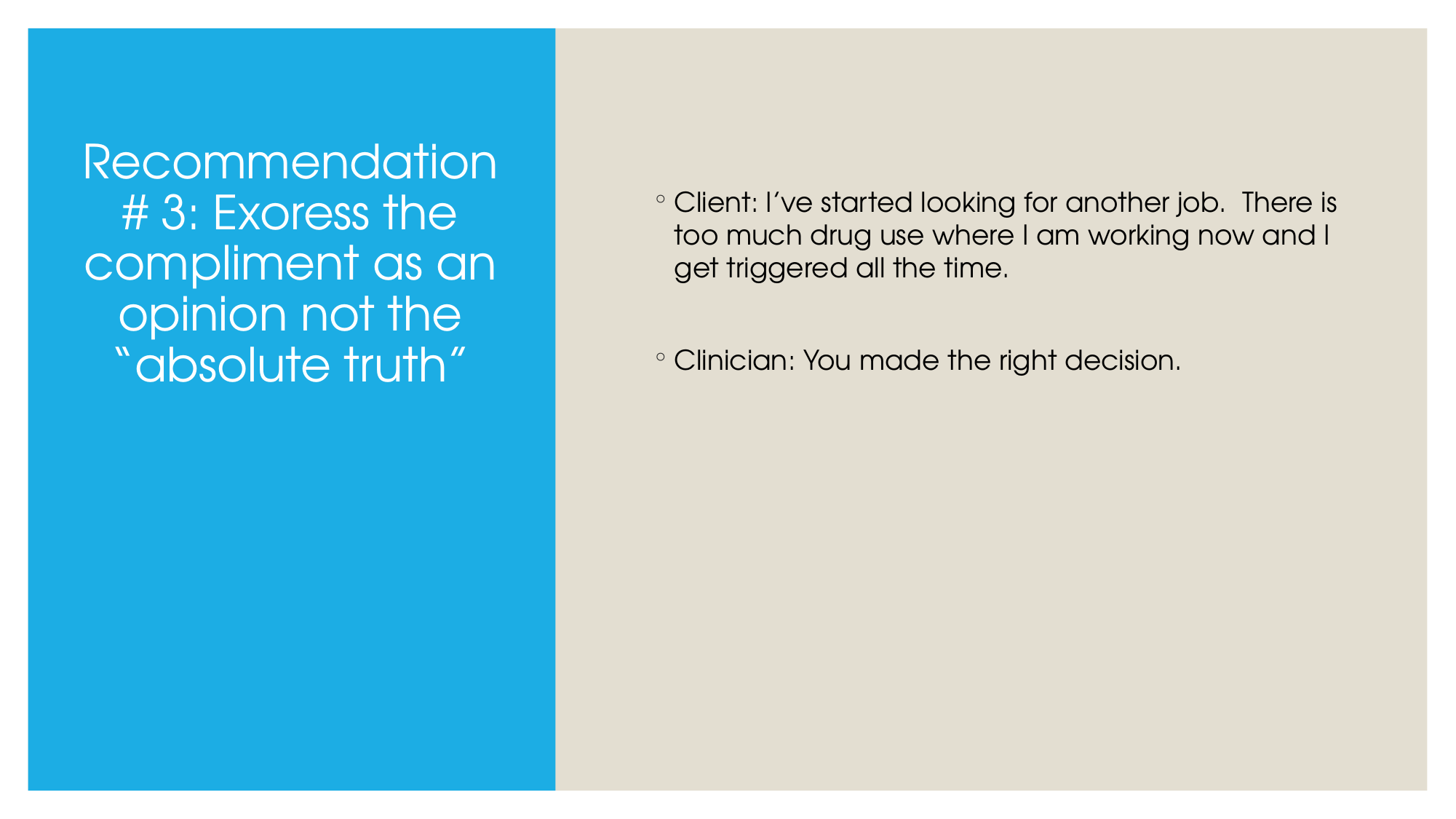

# Recommendation # 3: Exoress the compliment as an opinion not the “absolute truth”

Client: I’ve started looking for another job.  There is too much drug use where I am working now and I get triggered all the time.

Clinician: You made the right decision.